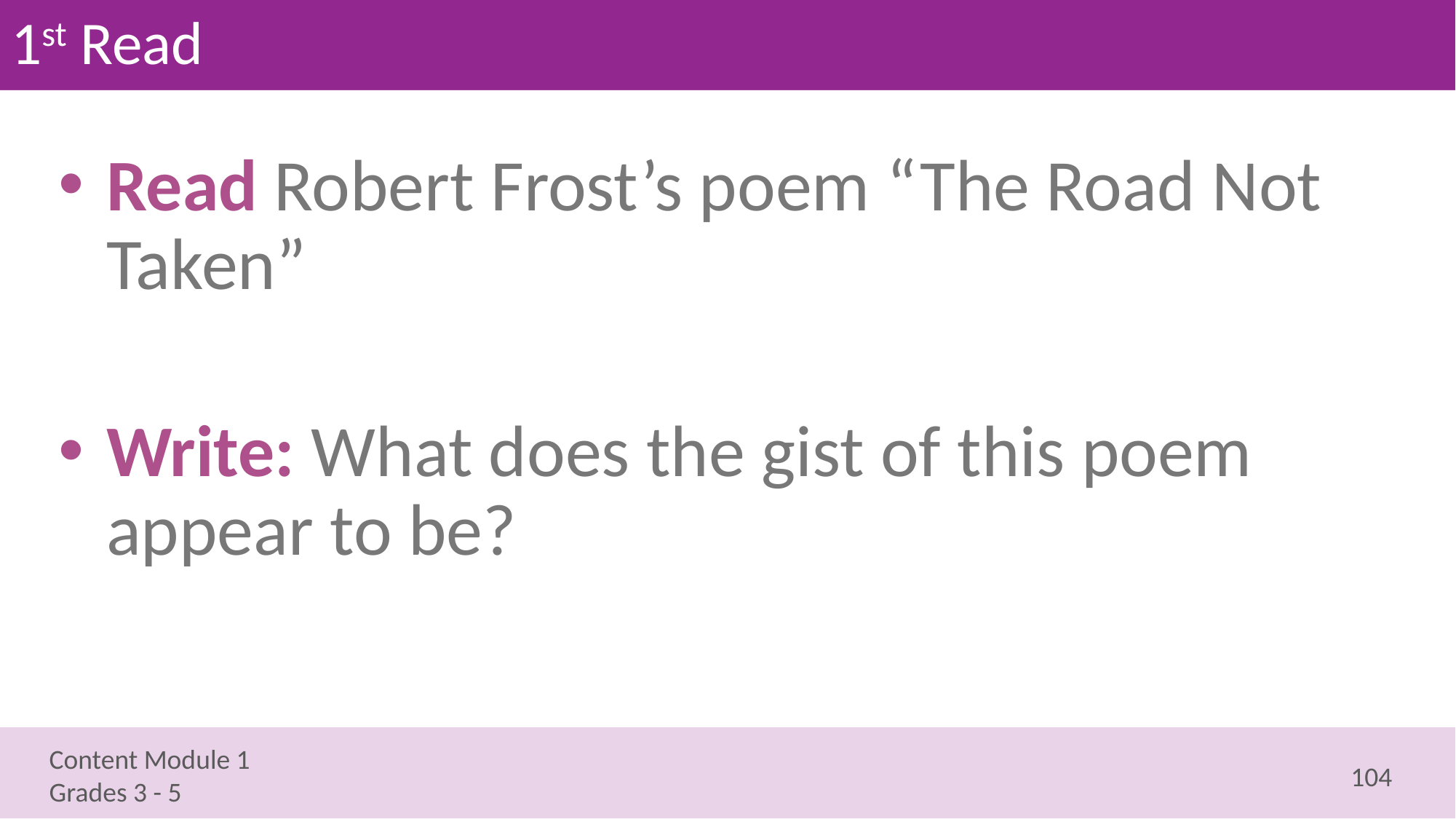

# 1st Read
Read Robert Frost’s poem “The Road Not Taken”

Write: What does the gist of this poem appear to be?
104